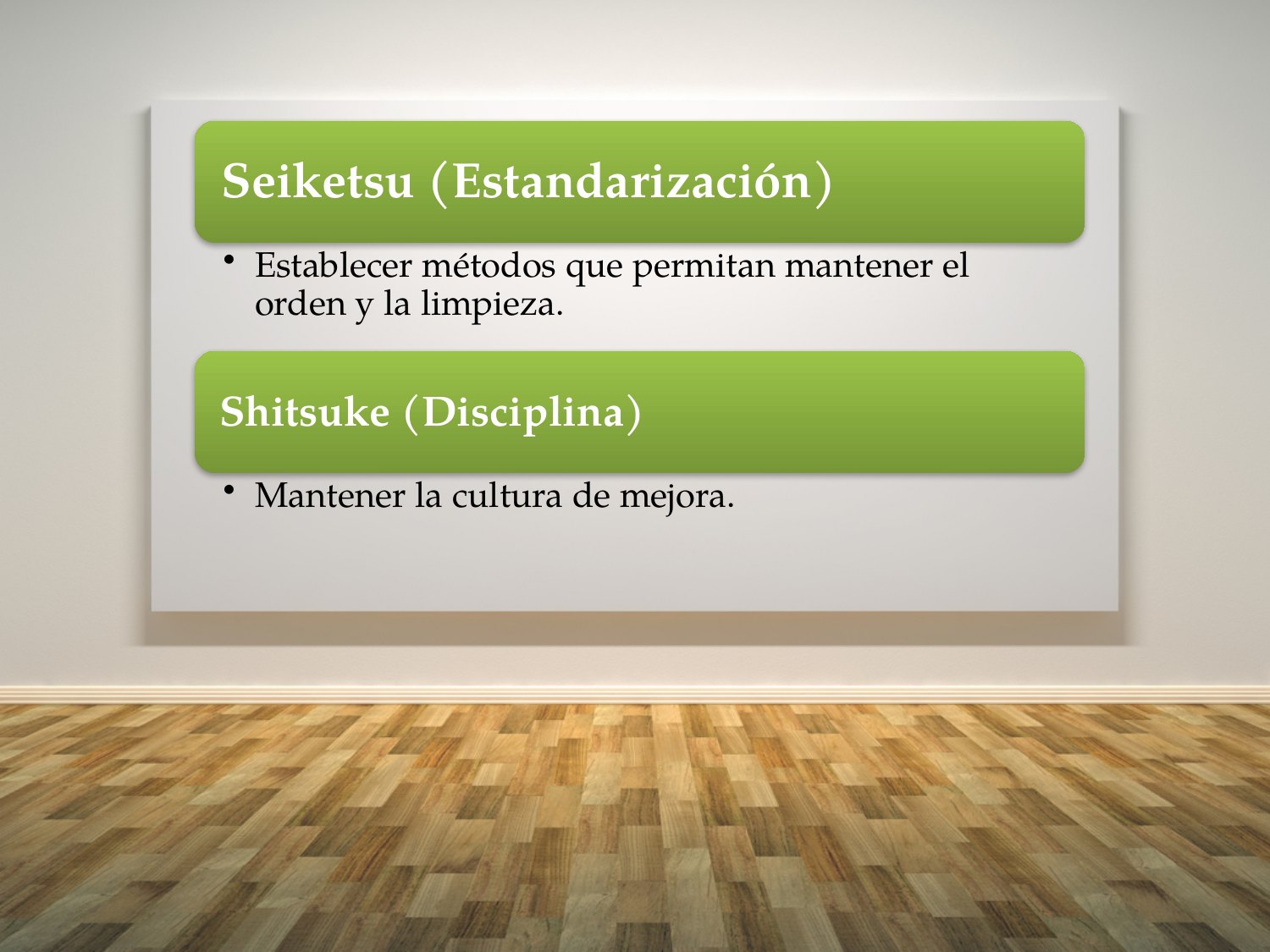

Seiketsu (Estandarización)
Establecer métodos que permitan mantener el orden y la limpieza.
Shitsuke (Disciplina)
Mantener la cultura de mejora.